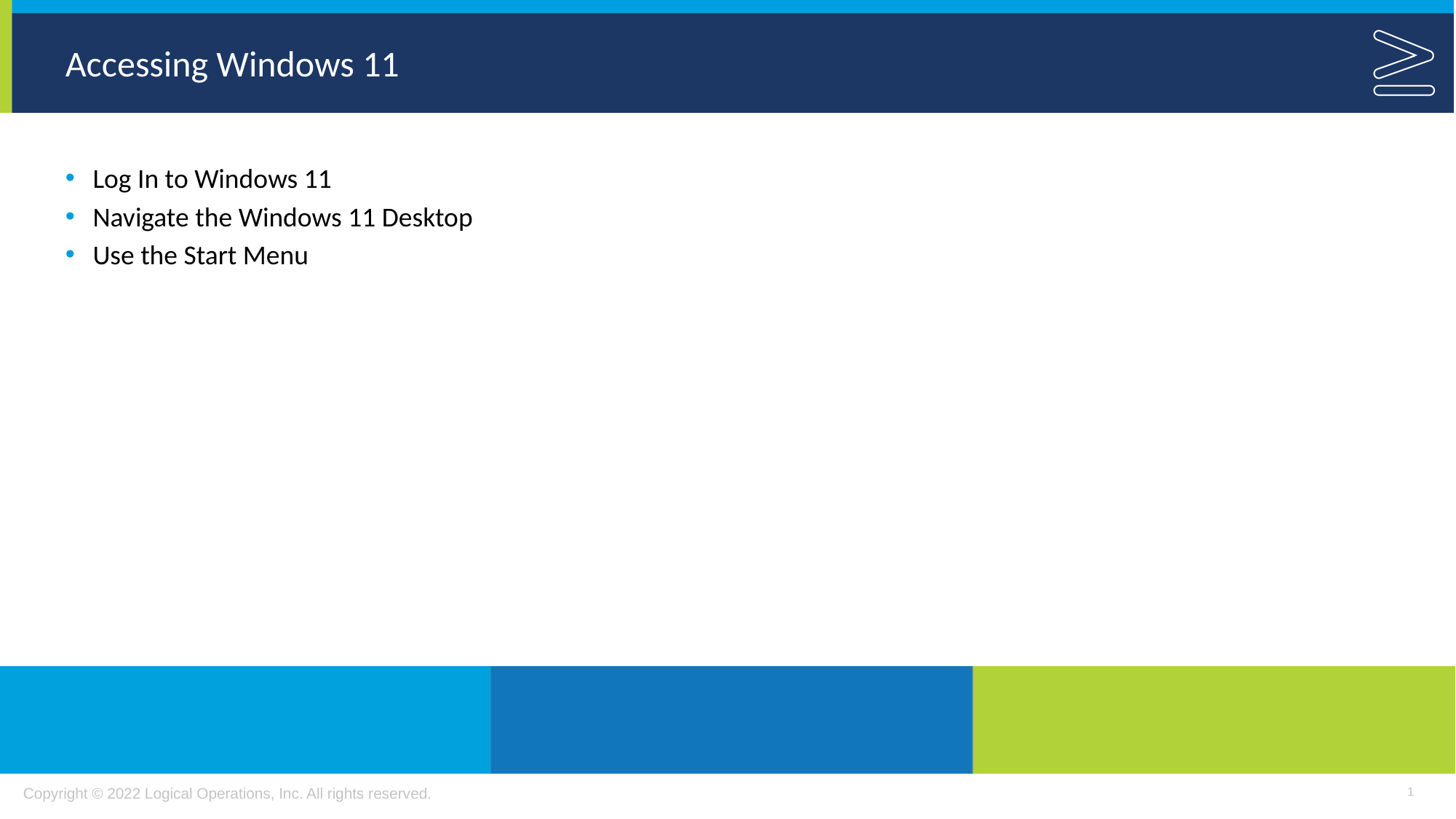

# Accessing Windows 11
Log In to Windows 11
Navigate the Windows 11 Desktop
Use the Start Menu
1